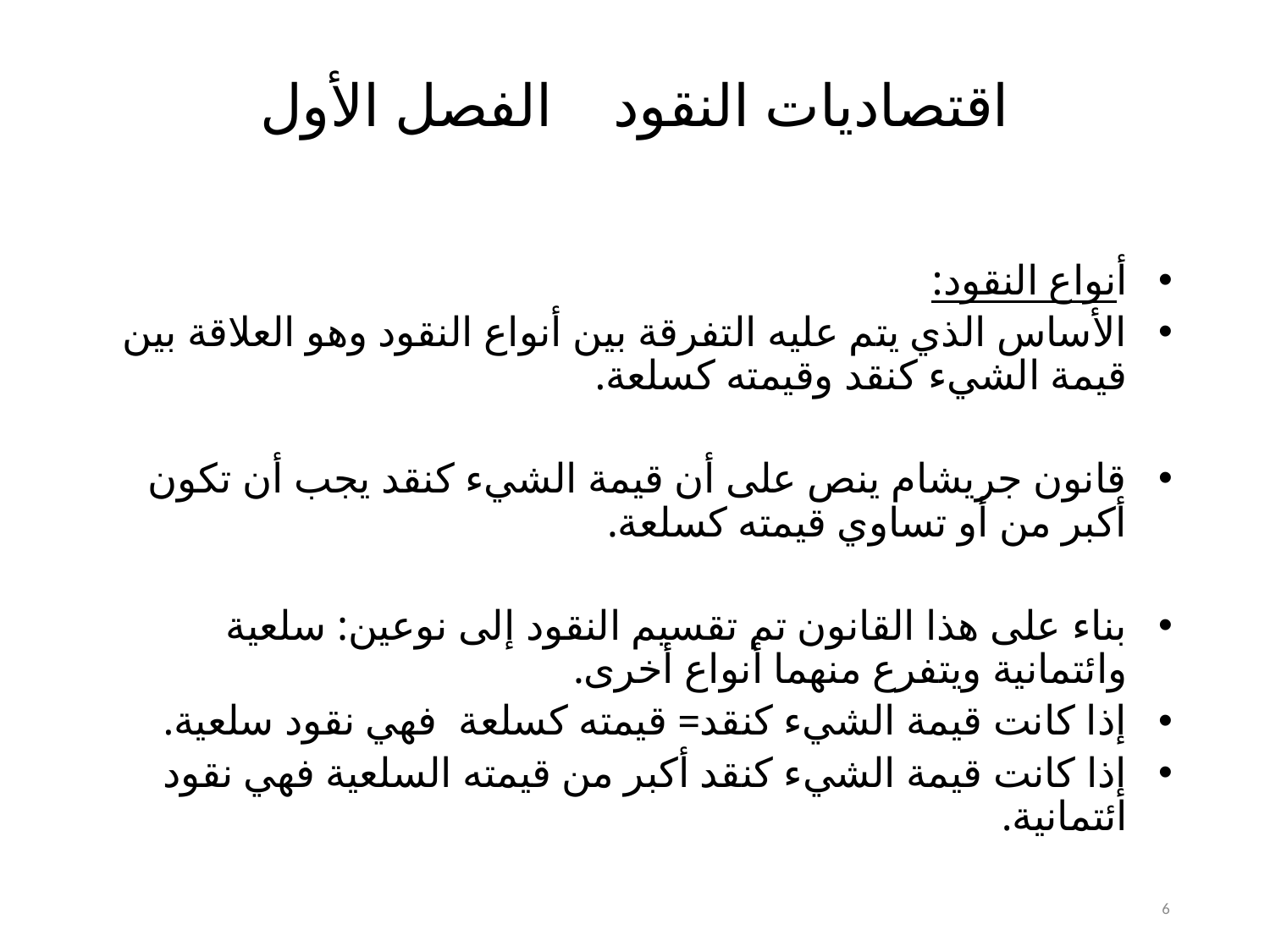

# اقتصاديات النقود    الفصل الأول
أنواع النقود:
الأساس الذي يتم عليه التفرقة بين أنواع النقود وهو العلاقة بين قيمة الشيء كنقد وقيمته كسلعة.

قانون جريشام ينص على أن قيمة الشيء كنقد يجب أن تكون أكبر من أو تساوي قيمته كسلعة.

بناء على هذا القانون تم تقسيم النقود إلى نوعين: سلعية وائتمانية ويتفرع منهما أنواع أخرى.
إذا كانت قيمة الشيء كنقد= قيمته كسلعة  فهي نقود سلعية.
إذا كانت قيمة الشيء كنقد أكبر من قيمته السلعية فهي نقود ائتمانية.

6